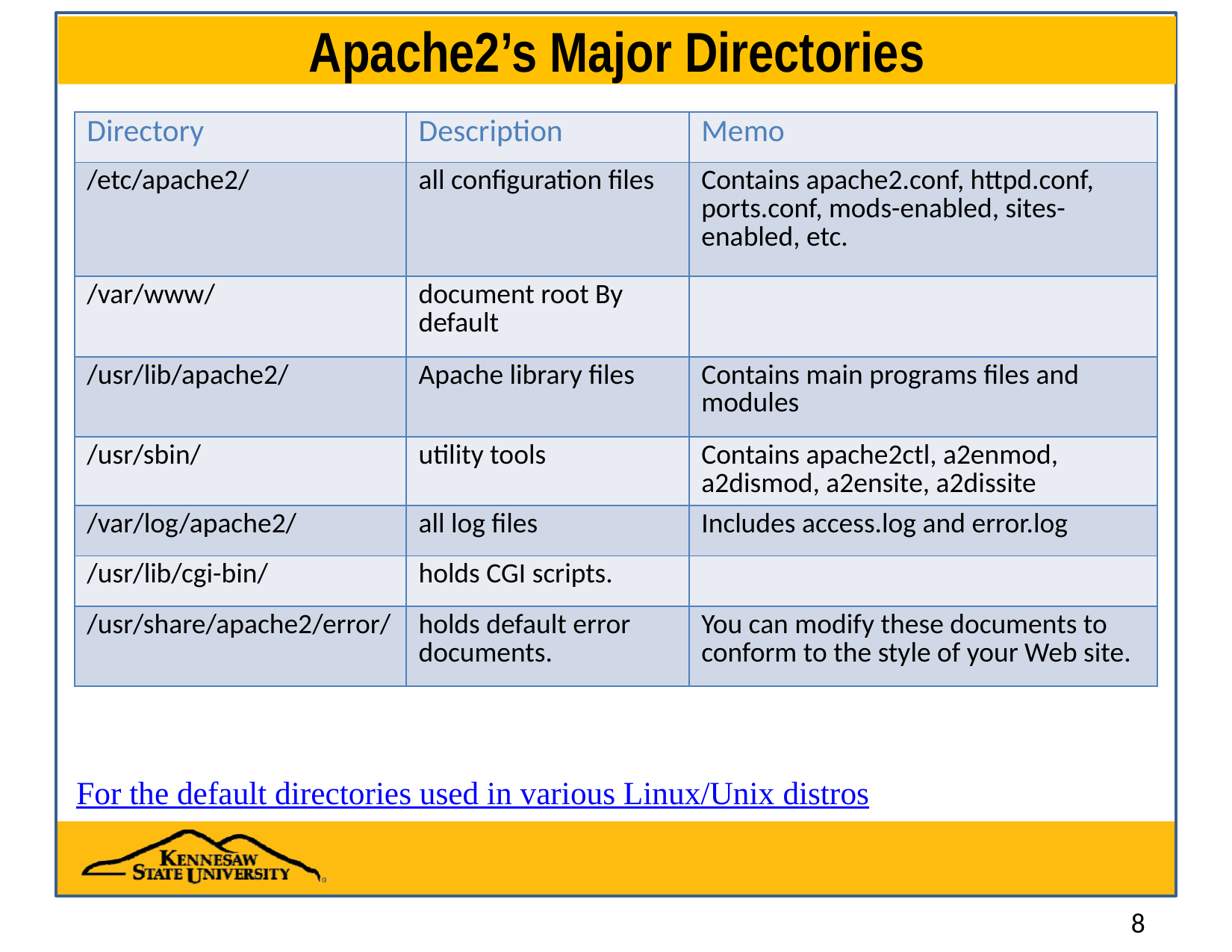

# Apache2’s Major Directories
| Directory | Description | Memo |
| --- | --- | --- |
| /etc/apache2/ | all configuration files | Contains apache2.conf, httpd.conf, ports.conf, mods-enabled, sites-enabled, etc. |
| /var/www/ | document root By default |  |
| /usr/lib/apache2/ | Apache library files | Contains main programs files and modules |
| /usr/sbin/ | utility tools | Contains apache2ctl, a2enmod, a2dismod, a2ensite, a2dissite |
| /var/log/apache2/ | all log files | Includes access.log and error.log |
| /usr/lib/cgi-bin/ | holds CGI scripts. |  |
| /usr/share/apache2/error/ | holds default error documents. | You can modify these documents to conform to the style of your Web site. |

For the default directories used in various Linux/Unix distros